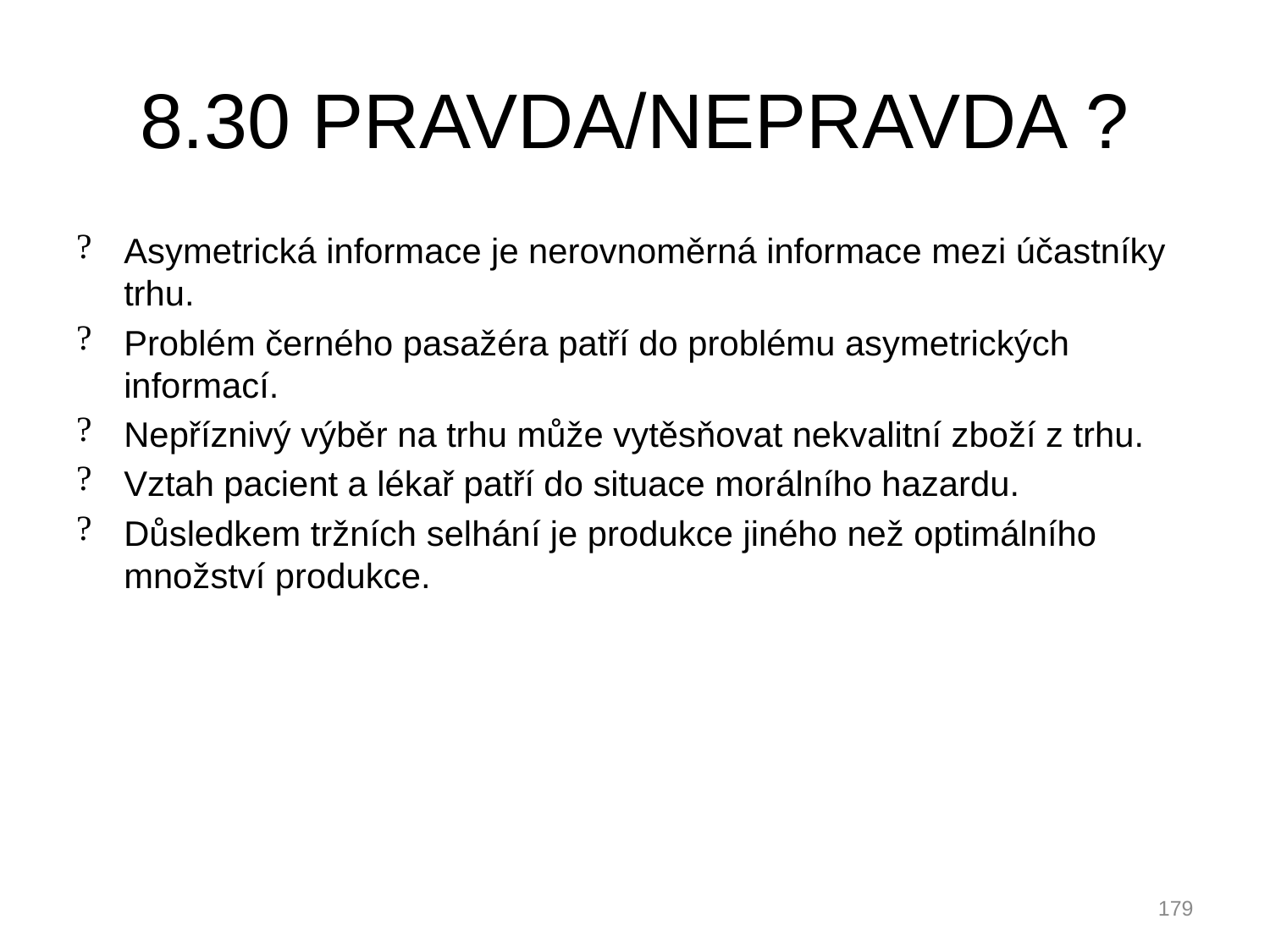

# 8.30 PRAVDA/NEPRAVDA ?
Asymetrická informace je nerovnoměrná informace mezi účastníky trhu.
Problém černého pasažéra patří do problému asymetrických informací.
Nepříznivý výběr na trhu může vytěsňovat nekvalitní zboží z trhu.
Vztah pacient a lékař patří do situace morálního hazardu.
Důsledkem tržních selhání je produkce jiného než optimálního množství produkce.
179